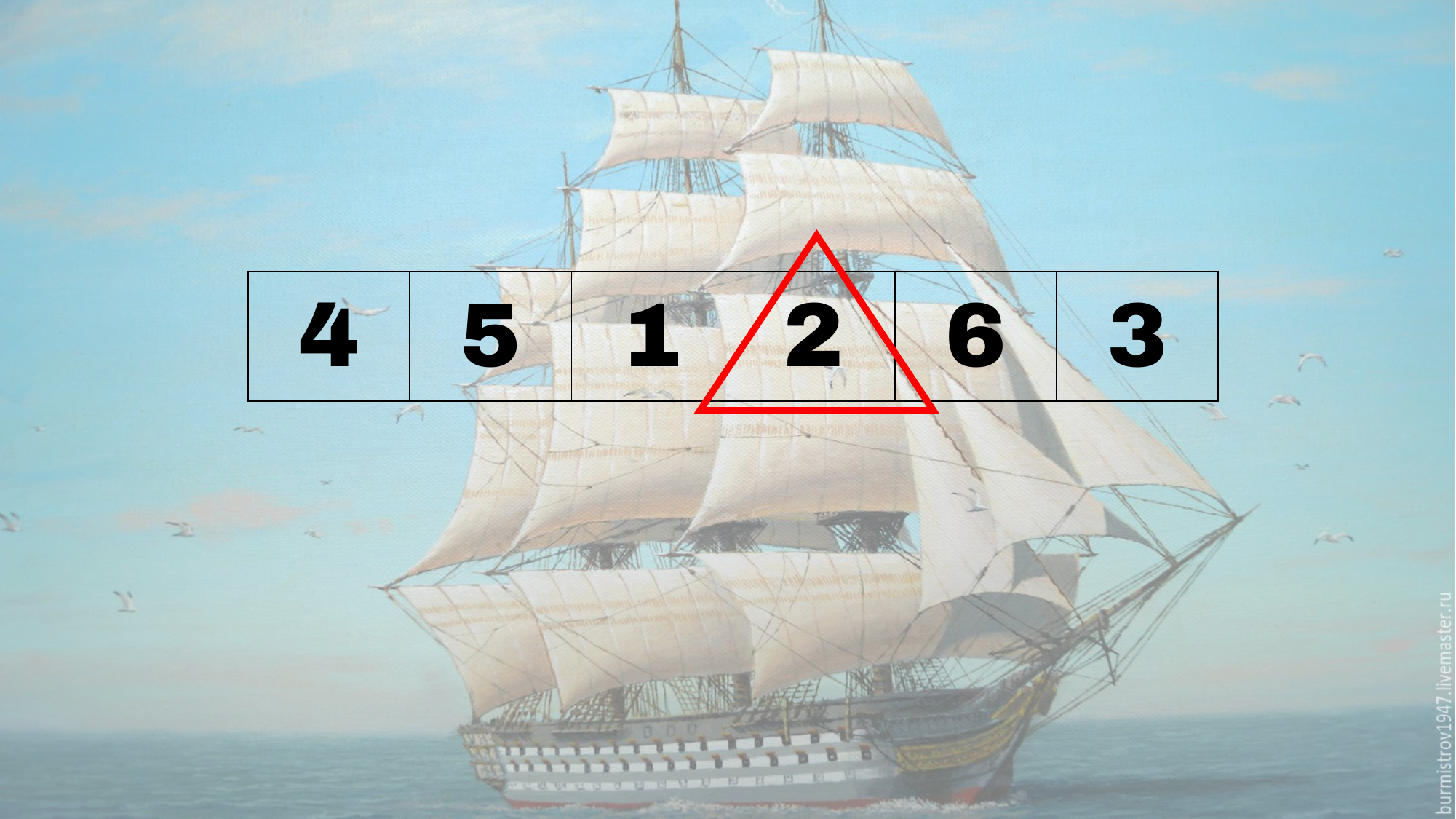

| 4 | 5 | 1 | 2 | 6 | 3 |
| --- | --- | --- | --- | --- | --- |